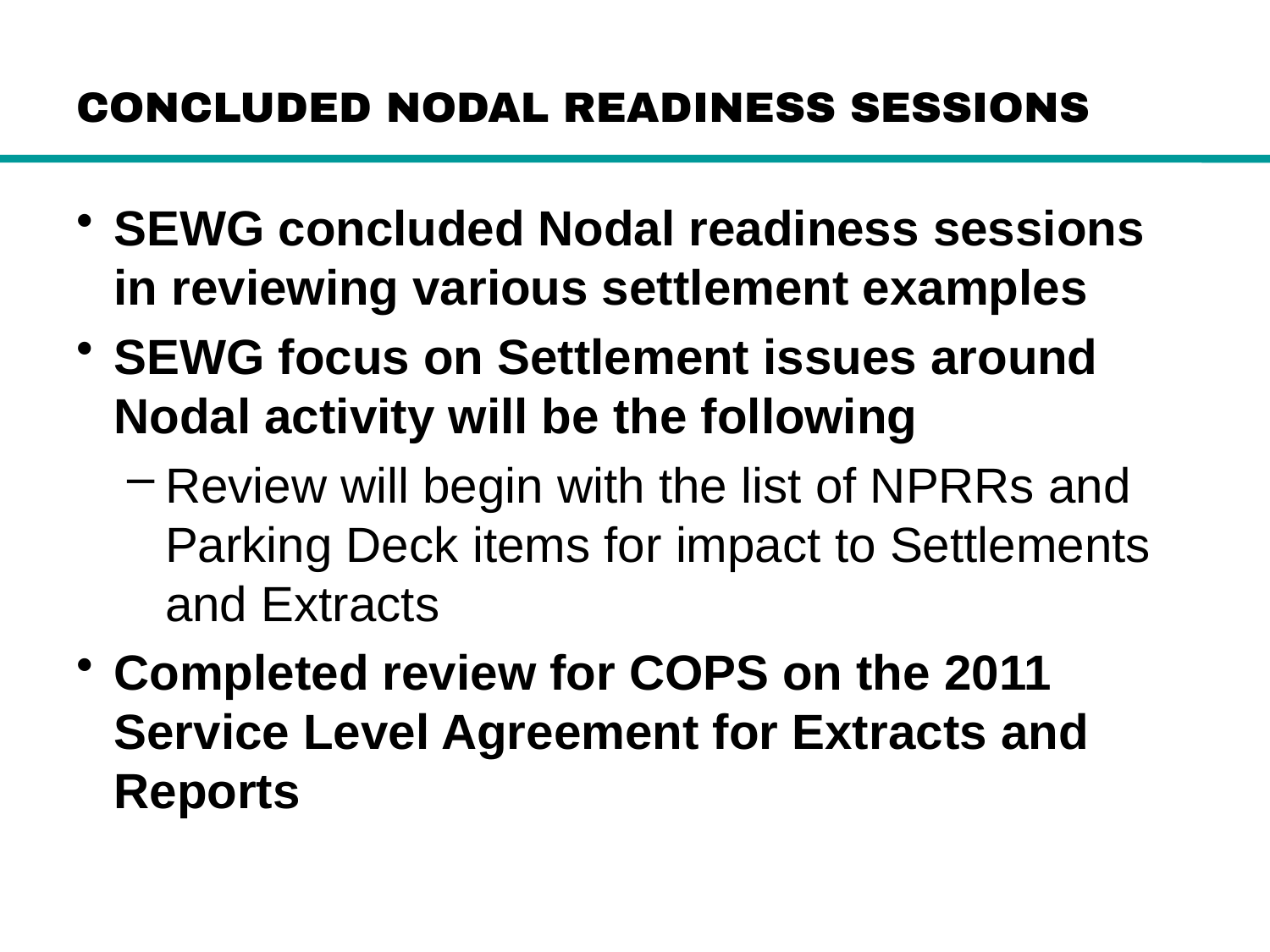

CONCLUDED NODAL READINESS SESSIONS
SEWG concluded Nodal readiness sessions in reviewing various settlement examples
SEWG focus on Settlement issues around Nodal activity will be the following
Review will begin with the list of NPRRs and Parking Deck items for impact to Settlements and Extracts
Completed review for COPS on the 2011 Service Level Agreement for Extracts and Reports